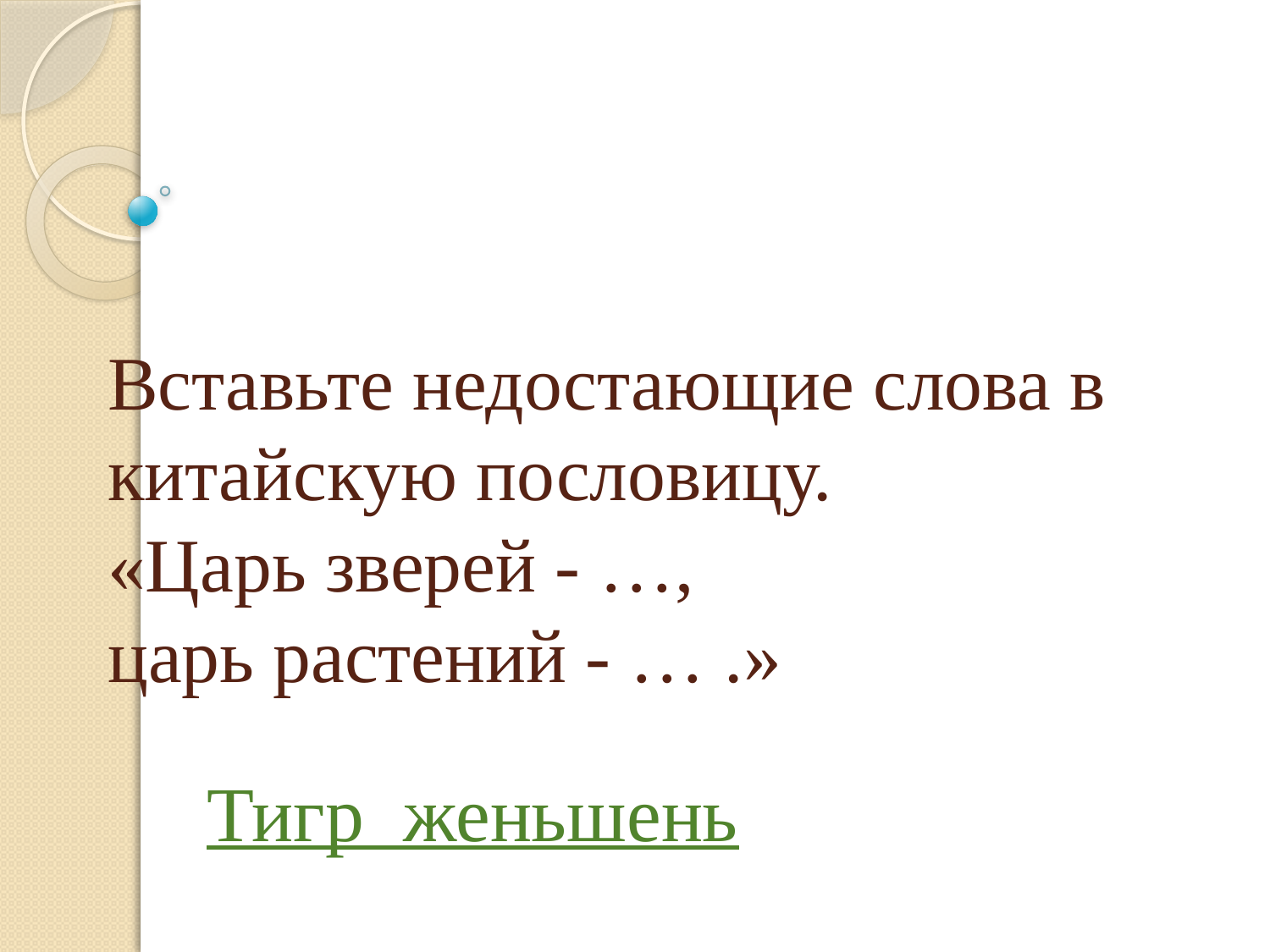

# Вставьте недостающие слова в китайскую пословицу. «Царь зверей - …, царь растений - … .»
Тигр  женьшень